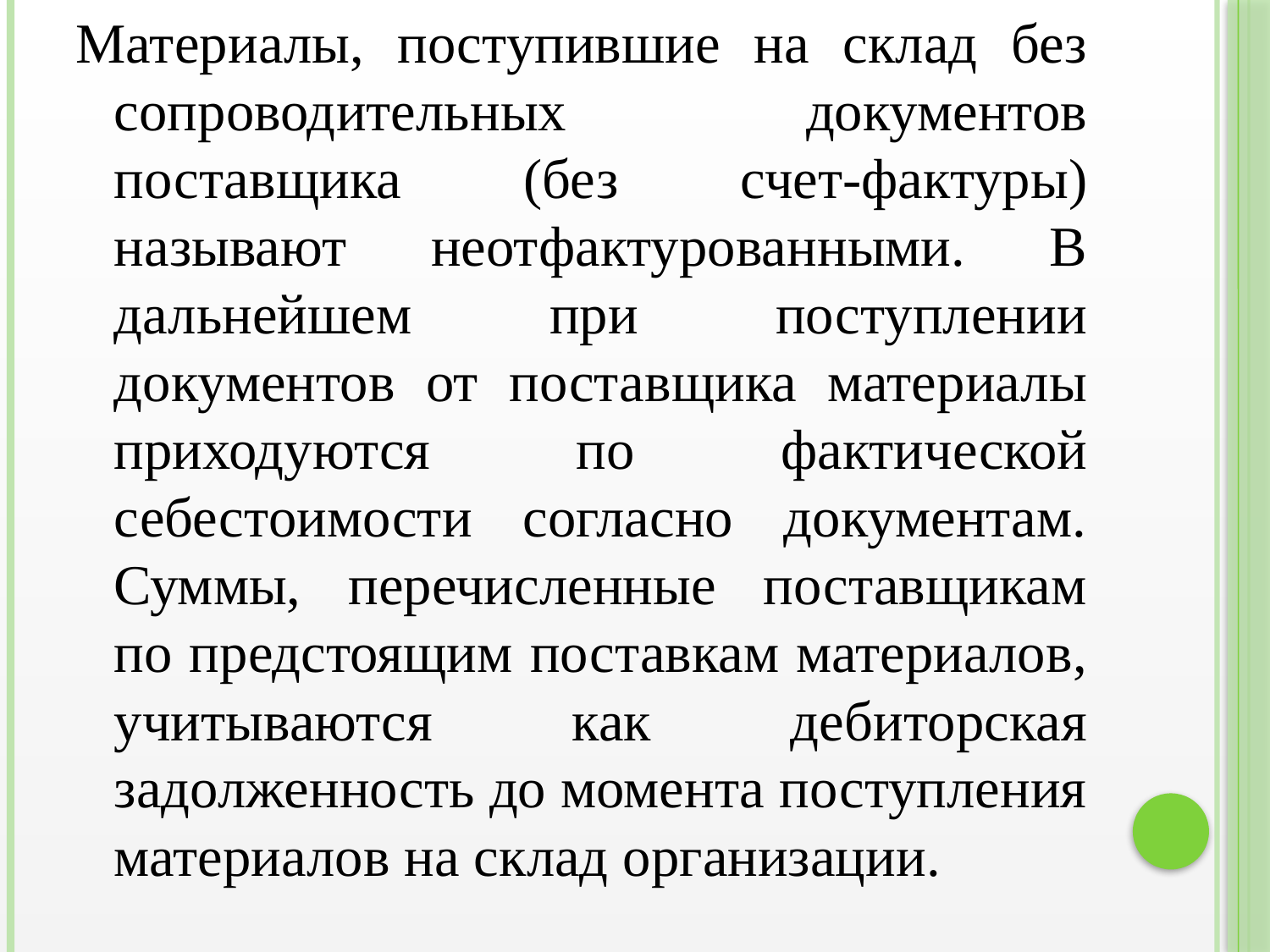

Материалы, поступившие на склад без сопроводительных документов поставщика (без счет-фактуры) называют неотфактурованными. В дальнейшем при поступлении документов от поставщика материалы приходуются по фактической себестоимости согласно документам. Суммы, перечисленные поставщикам по предстоящим поставкам материалов, учитываются как дебиторская задолженность до момента поступления материалов на склад организации.